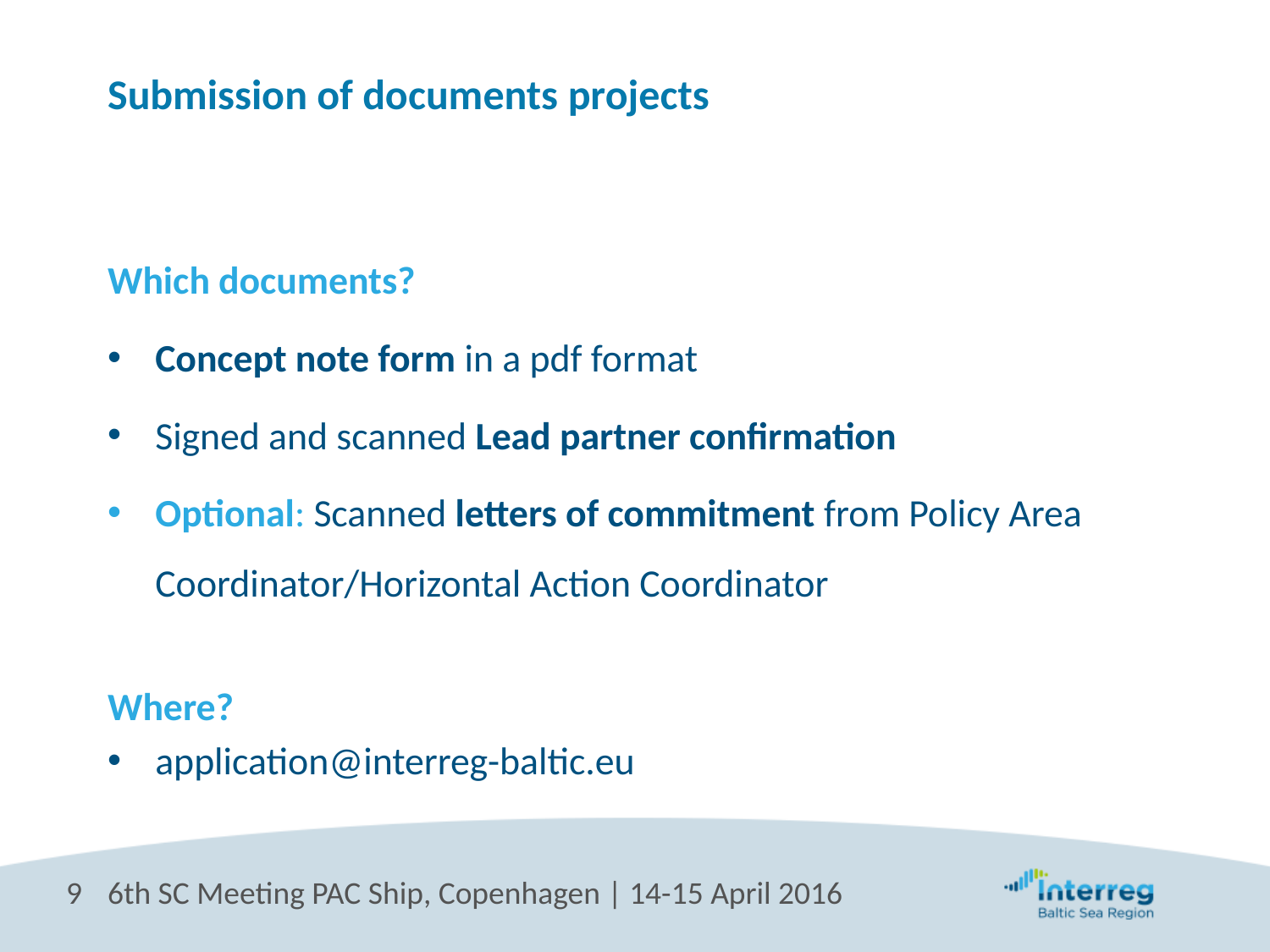

# Submission of documents projects
Which documents?
Concept note form in a pdf format
Signed and scanned Lead partner confirmation
Optional: Scanned letters of commitment from Policy Area Coordinator/Horizontal Action Coordinator
Where?
application@interreg-baltic.eu

9
6th SC Meeting PAC Ship, Copenhagen | 14-15 April 2016